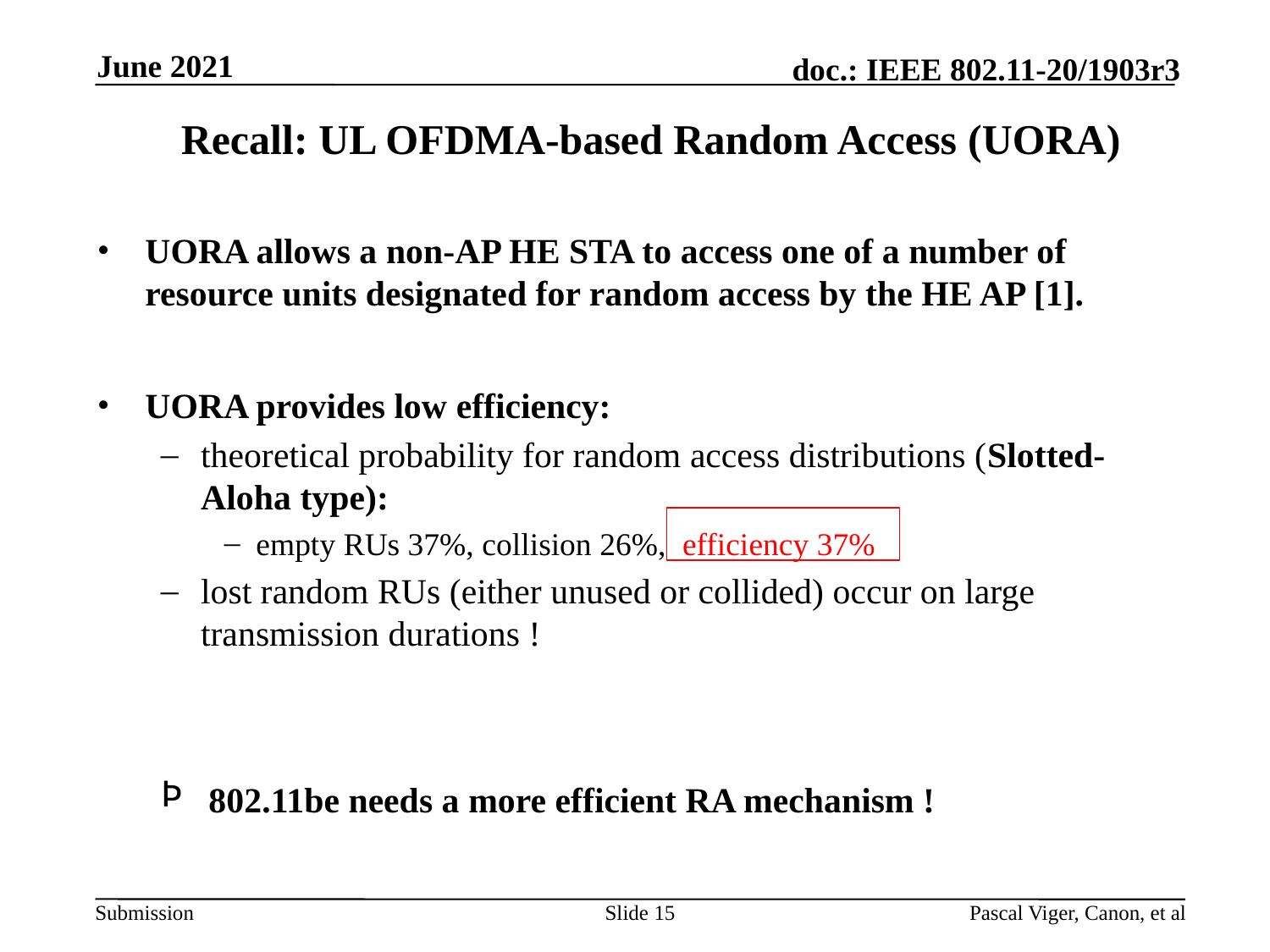

June 2021
# Recall: UL OFDMA-based Random Access (UORA)
UORA allows a non-AP HE STA to access one of a number of resource units designated for random access by the HE AP [1].

UORA provides low efficiency:
theoretical probability for random access distributions (Slotted-Aloha type):
empty RUs 37%, collision 26%,  efficiency 37%
lost random RUs (either unused or collided) occur on large transmission durations !

802.11be needs a more efficient RA mechanism !

Slide 15
Pascal Viger, Canon, et al